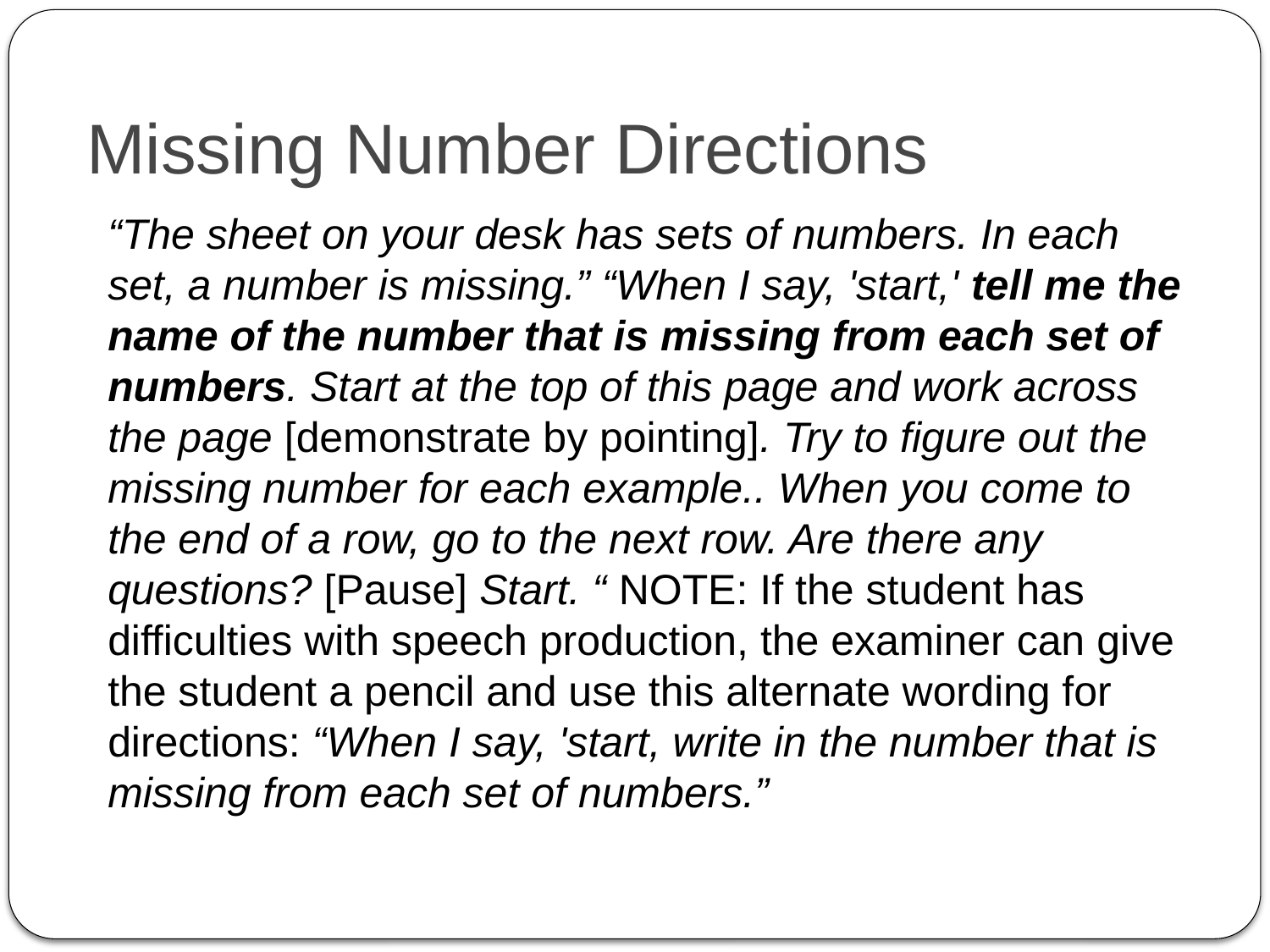

# Missing Number Directions
“The sheet on your desk has sets of numbers. In each set, a number is missing.” “When I say, 'start,' tell me the name of the number that is missing from each set of numbers. Start at the top of this page and work across the page [demonstrate by pointing]. Try to figure out the missing number for each example.. When you come to the end of a row, go to the next row. Are there any questions? [Pause] Start. “ NOTE: If the student has difficulties with speech production, the examiner can give the student a pencil and use this alternate wording for directions: “When I say, 'start, write in the number that is missing from each set of numbers.”